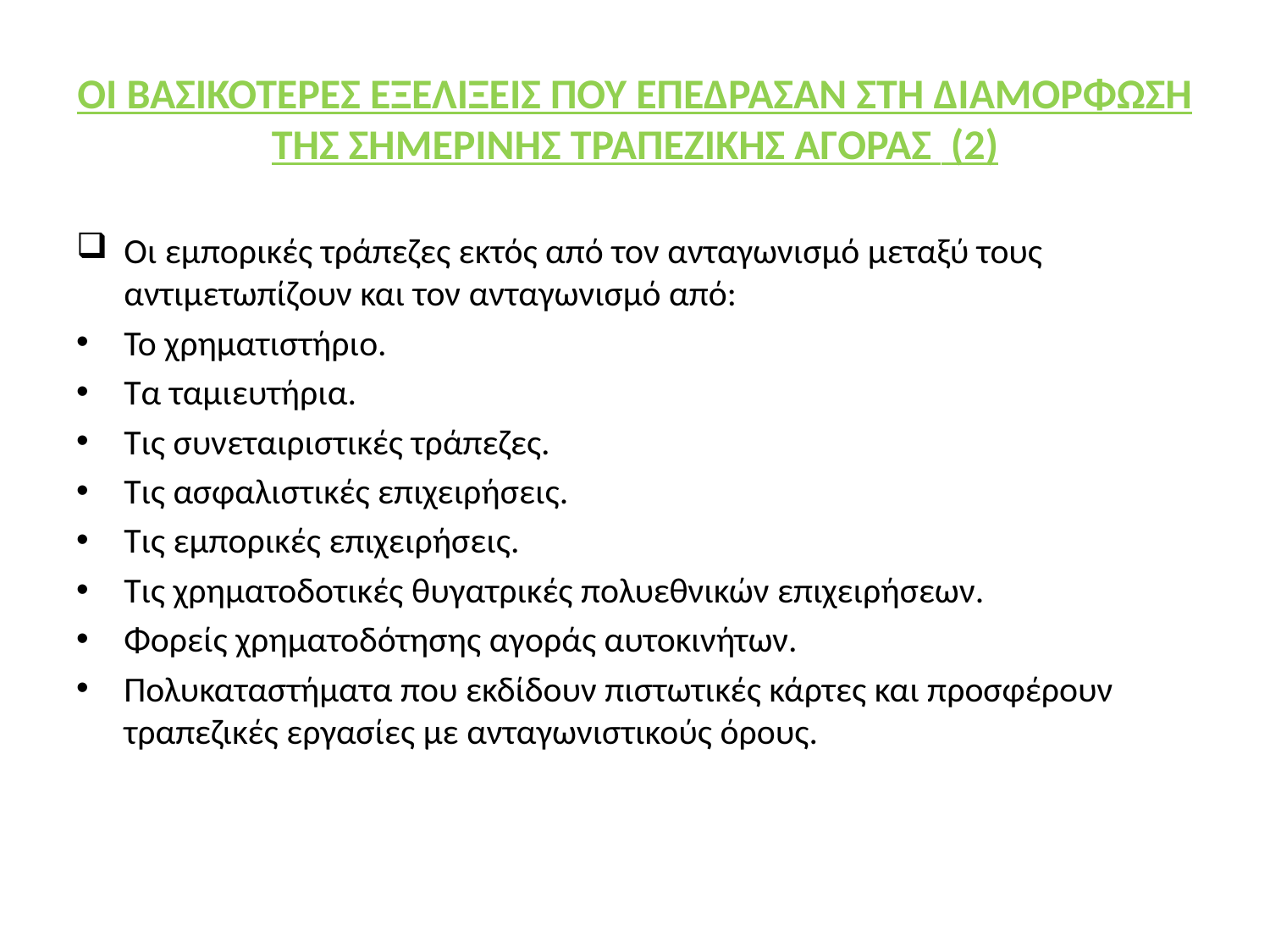

# ΟΙ ΒΑΣΙΚΟΤΕΡΕΣ ΕΞΕΛΙΞΕΙΣ ΠΟΥ ΕΠΕΔΡΑΣΑΝ ΣΤΗ ΔΙΑΜΟΡΦΩΣΗ ΤΗΣ ΣΗΜΕΡΙΝΗΣ ΤΡΑΠΕΖΙΚΗΣ ΑΓΟΡΑΣ  (2)
Οι εμπορικές τράπεζες εκτός από τον ανταγωνισμό μεταξύ τους αντιμετωπίζουν και τον ανταγωνισμό από:
Το χρηματιστήριο.
Τα ταμιευτήρια.
Τις συνεταιριστικές τράπεζες.
Τις ασφαλιστικές επιχειρήσεις.
Τις εμπορικές επιχειρήσεις.
Τις χρηματοδοτικές θυγατρικές πολυεθνικών επιχειρήσεων.
Φορείς χρηματοδότησης αγοράς αυτοκινήτων.
Πολυκαταστήματα που εκδίδουν πιστωτικές κάρτες και προσφέρουν τραπεζικές εργασίες με ανταγωνιστικούς όρους.